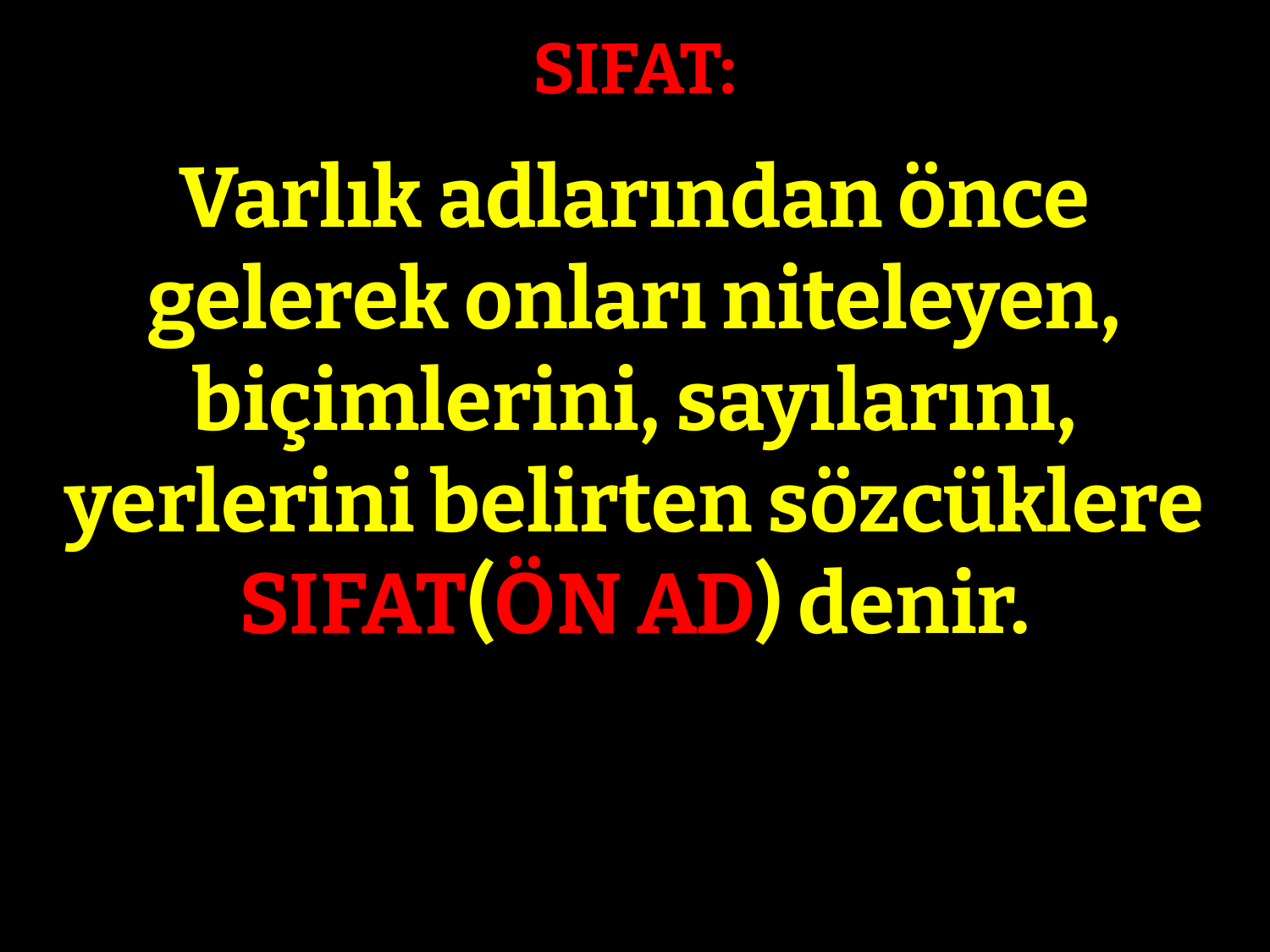

SIFAT:
Varlık adlarından önce gelerek onları niteleyen, biçimlerini, sayılarını, yerlerini belirten sözcüklere SIFAT(ÖN AD) denir.
#